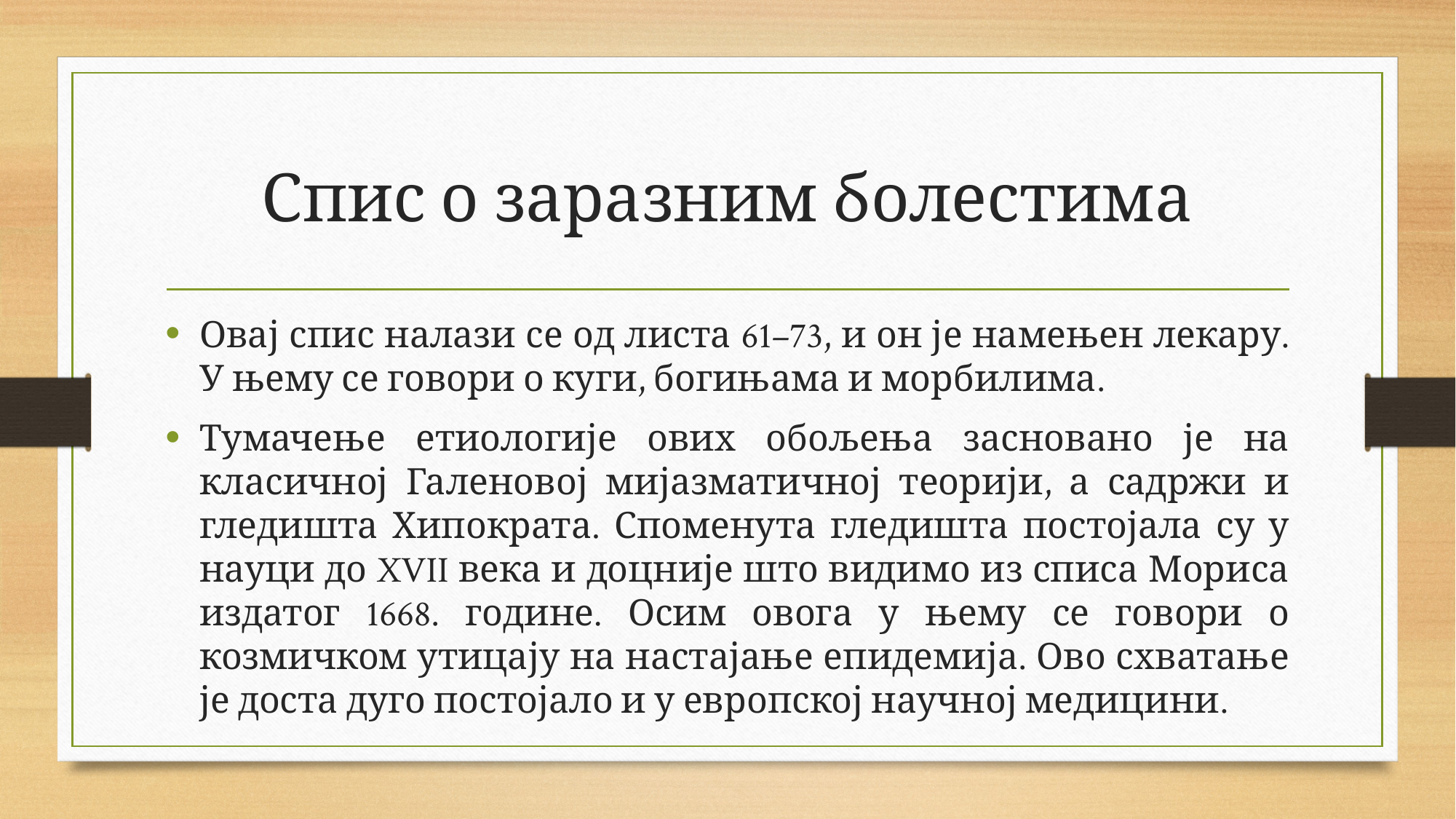

# Спис о заразним болестима
Овај спис налази се од листа 61–73, и он је намењен лекару. У њему се говори о куги, богињама и морбилима.
Тумачење етиологије ових обољења засновано је на класичној Галеновој мијазматичној теорији, а садржи и гледишта Хипократа. Споменута гледишта постојала су у науци до XVII века и доцније што видимо из списа Мориса издатог 1668. године. Осим овога у њему се говори о козмичком утицају на настајање епидемија. Ово схватање је доста дуго постојало и у европској научној медицини.